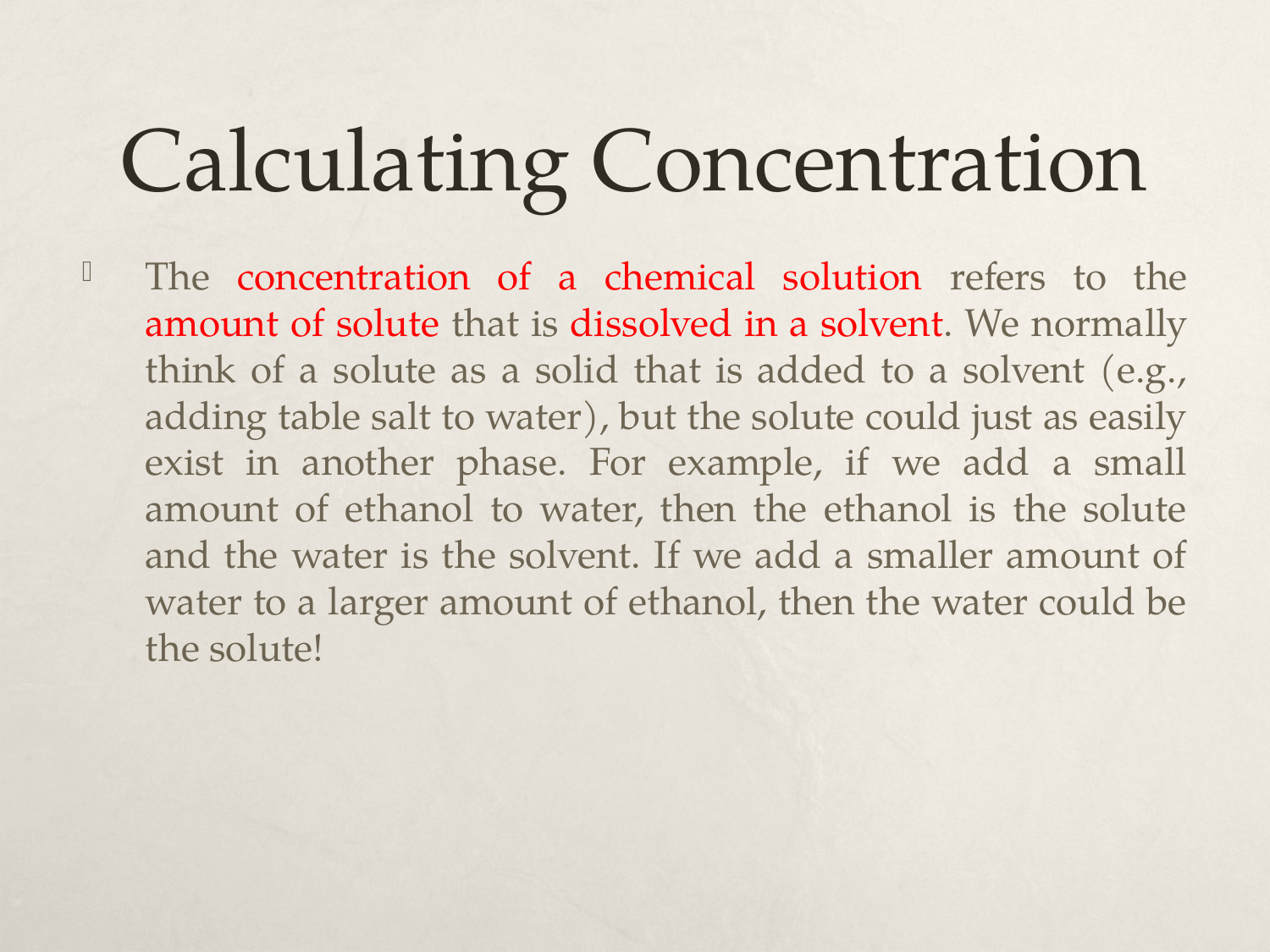

# Calculating Concentration
The concentration of a chemical solution refers to the amount of solute that is dissolved in a solvent. We normally think of a solute as a solid that is added to a solvent (e.g., adding table salt to water), but the solute could just as easily exist in another phase. For example, if we add a small amount of ethanol to water, then the ethanol is the solute and the water is the solvent. If we add a smaller amount of water to a larger amount of ethanol, then the water could be the solute!